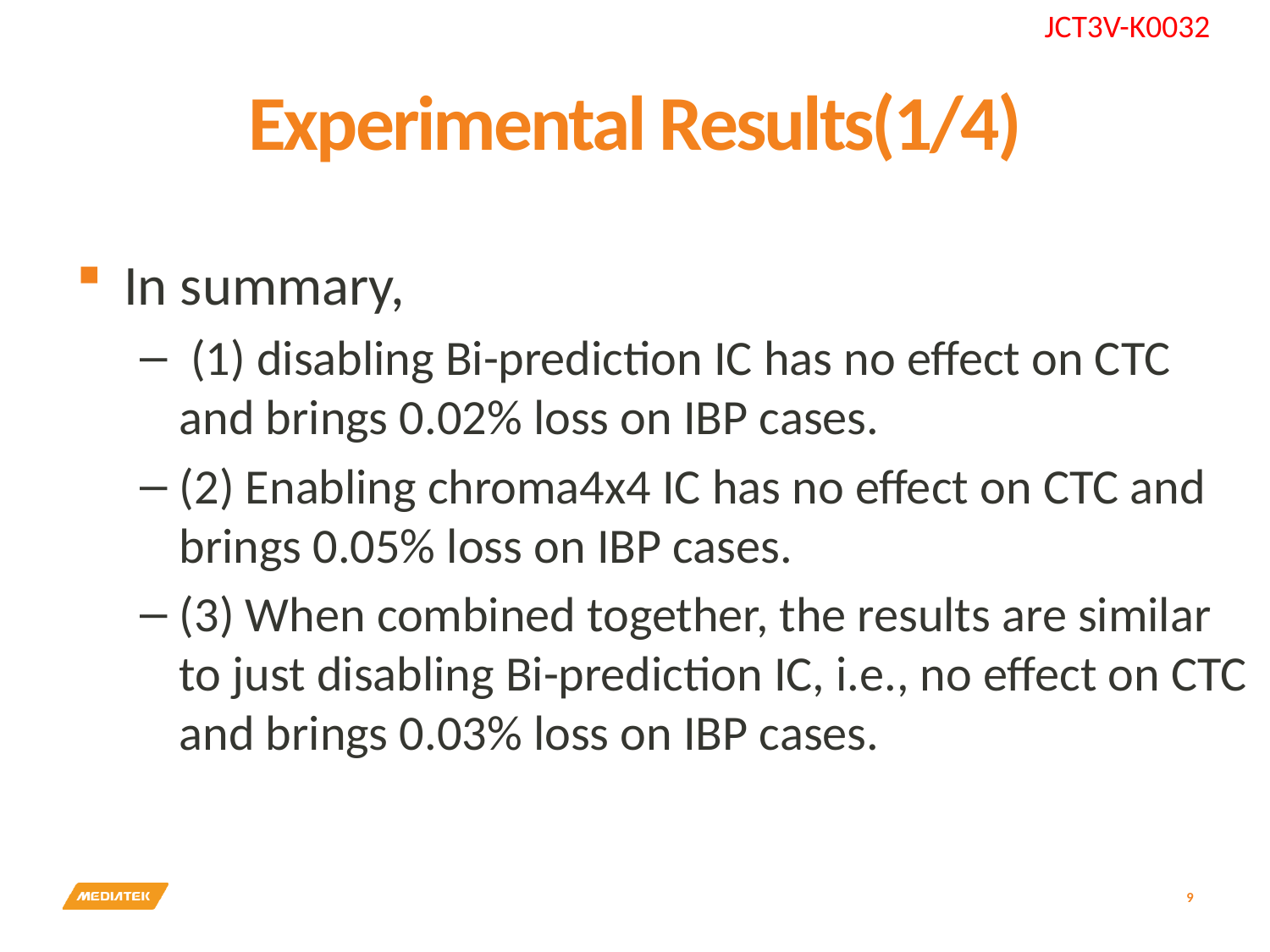

# Experimental Results(1/4)
In summary,
 (1) disabling Bi-prediction IC has no effect on CTC and brings 0.02% loss on IBP cases.
(2) Enabling chroma4x4 IC has no effect on CTC and brings 0.05% loss on IBP cases.
(3) When combined together, the results are similar to just disabling Bi-prediction IC, i.e., no effect on CTC and brings 0.03% loss on IBP cases.
9